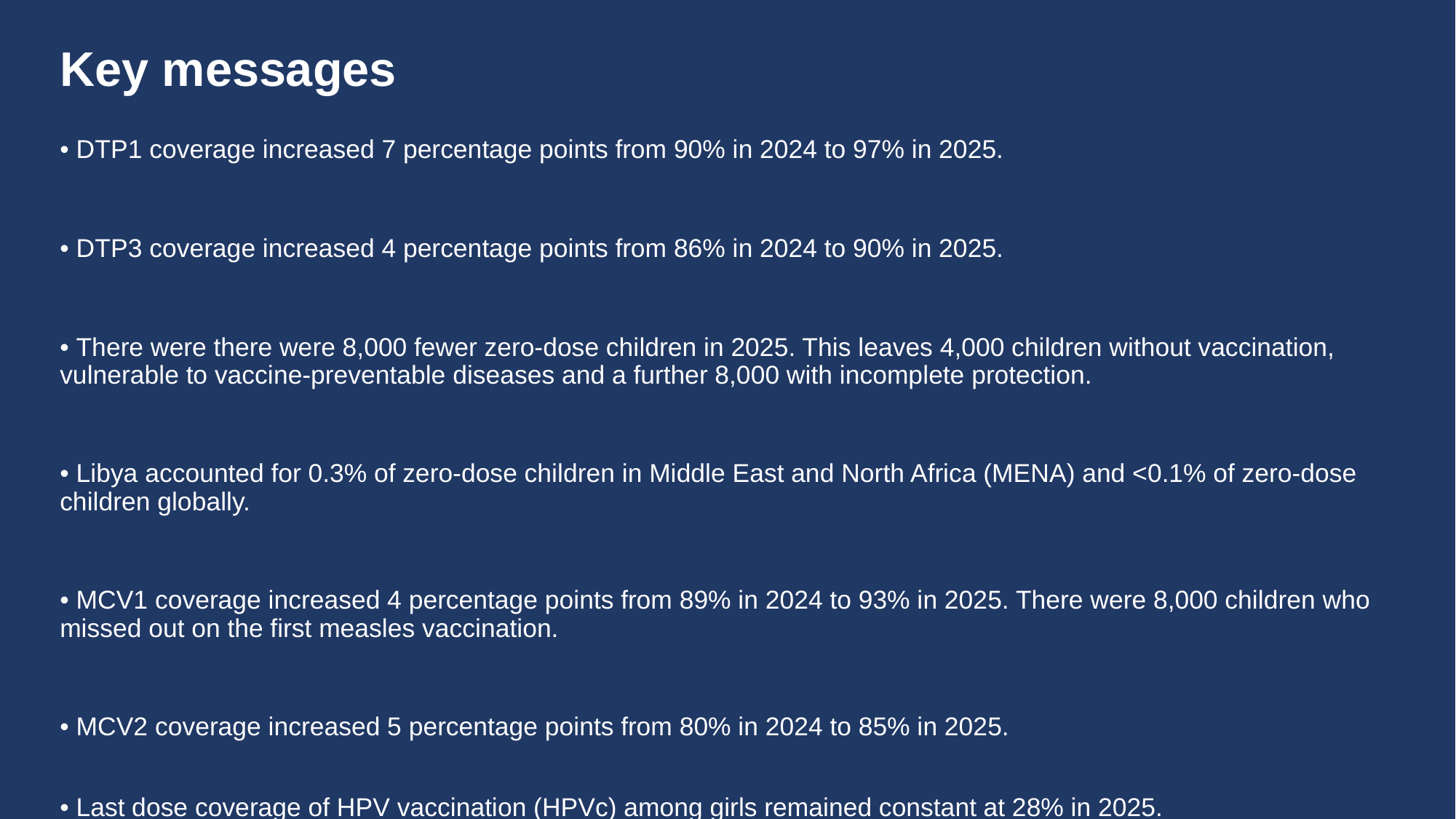

# Key messages
• DTP1 coverage increased 7 percentage points from 90% in 2024 to 97% in 2025.

• DTP3 coverage increased 4 percentage points from 86% in 2024 to 90% in 2025.

• There were there were 8,000 fewer zero-dose children in 2025. This leaves 4,000 children without vaccination, vulnerable to vaccine-preventable diseases and a further 8,000 with incomplete protection.

• Libya accounted for 0.3% of zero-dose children in Middle East and North Africa (MENA) and <0.1% of zero-dose children globally.

• MCV1 coverage increased 4 percentage points from 89% in 2024 to 93% in 2025. There were 8,000 children who missed out on the first measles vaccination.

• MCV2 coverage increased 5 percentage points from 80% in 2024 to 85% in 2025.

• Last dose coverage of HPV vaccination (HPVc) among girls remained constant at 28% in 2025.